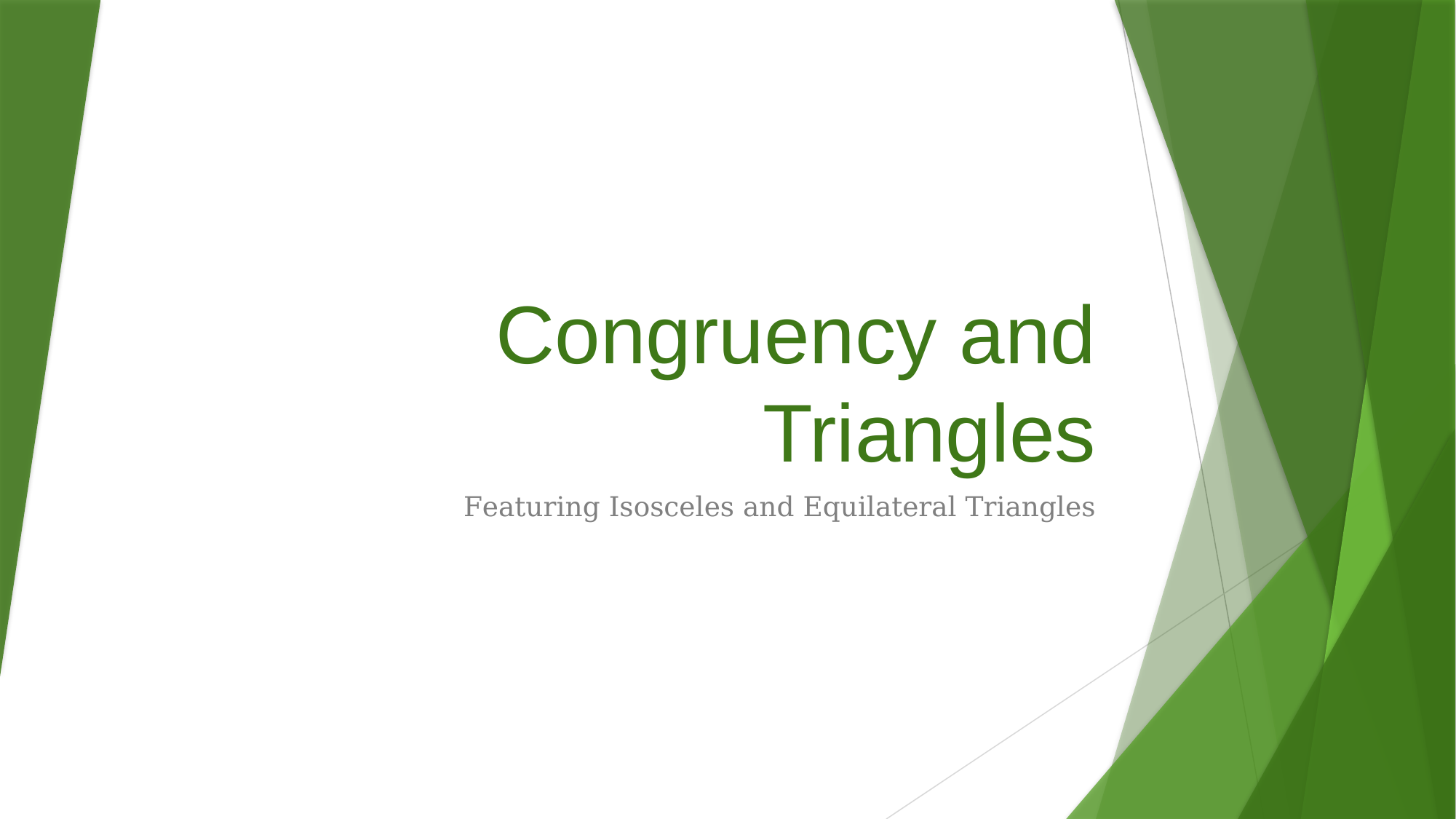

# Congruency and Triangles
Featuring Isosceles and Equilateral Triangles